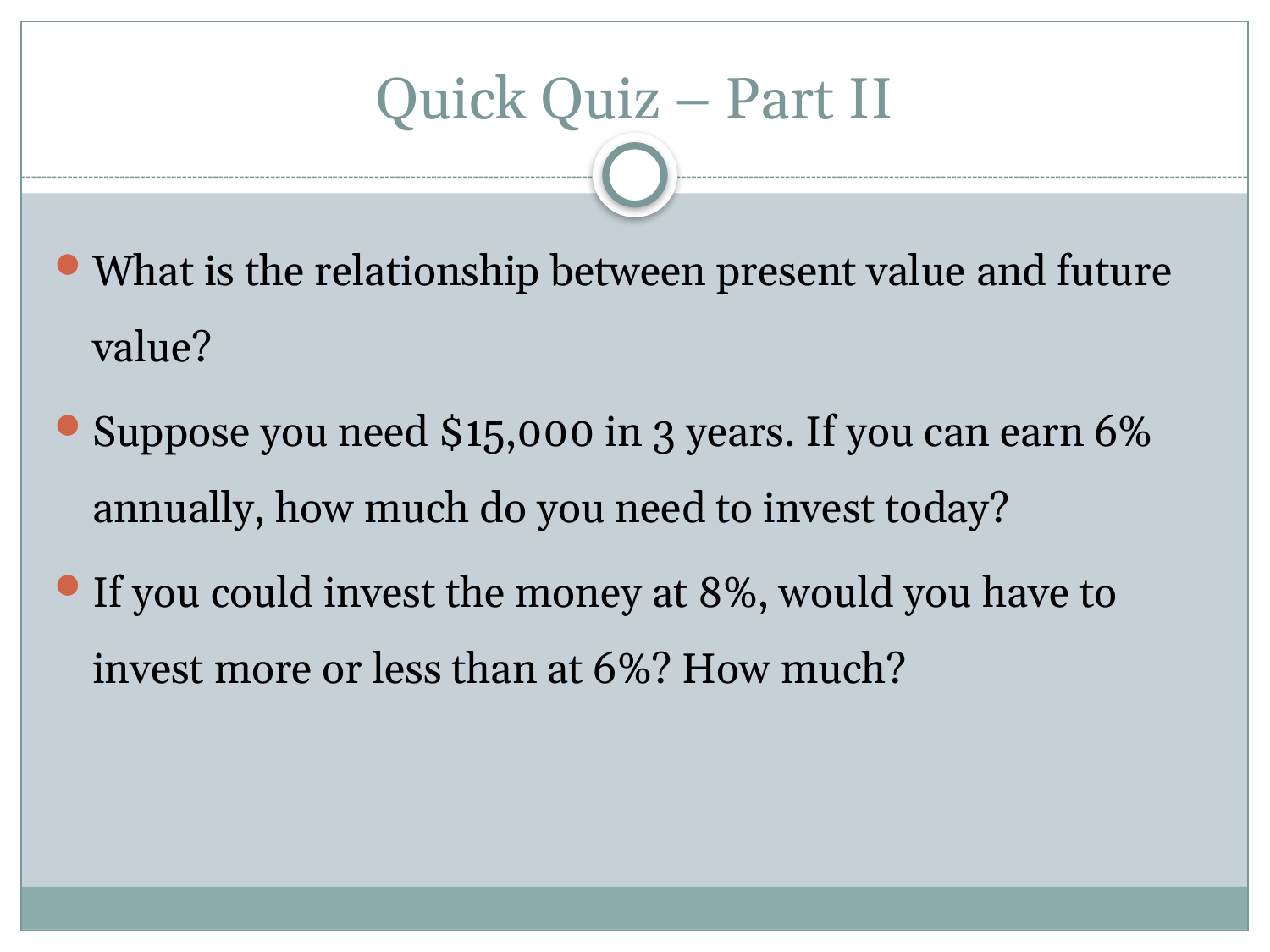

# Quick Quiz – Part II
What is the relationship between present value and future value?
Suppose you need $15,000 in 3 years. If you can earn 6% annually, how much do you need to invest today?
If you could invest the money at 8%, would you have to invest more or less than at 6%? How much?